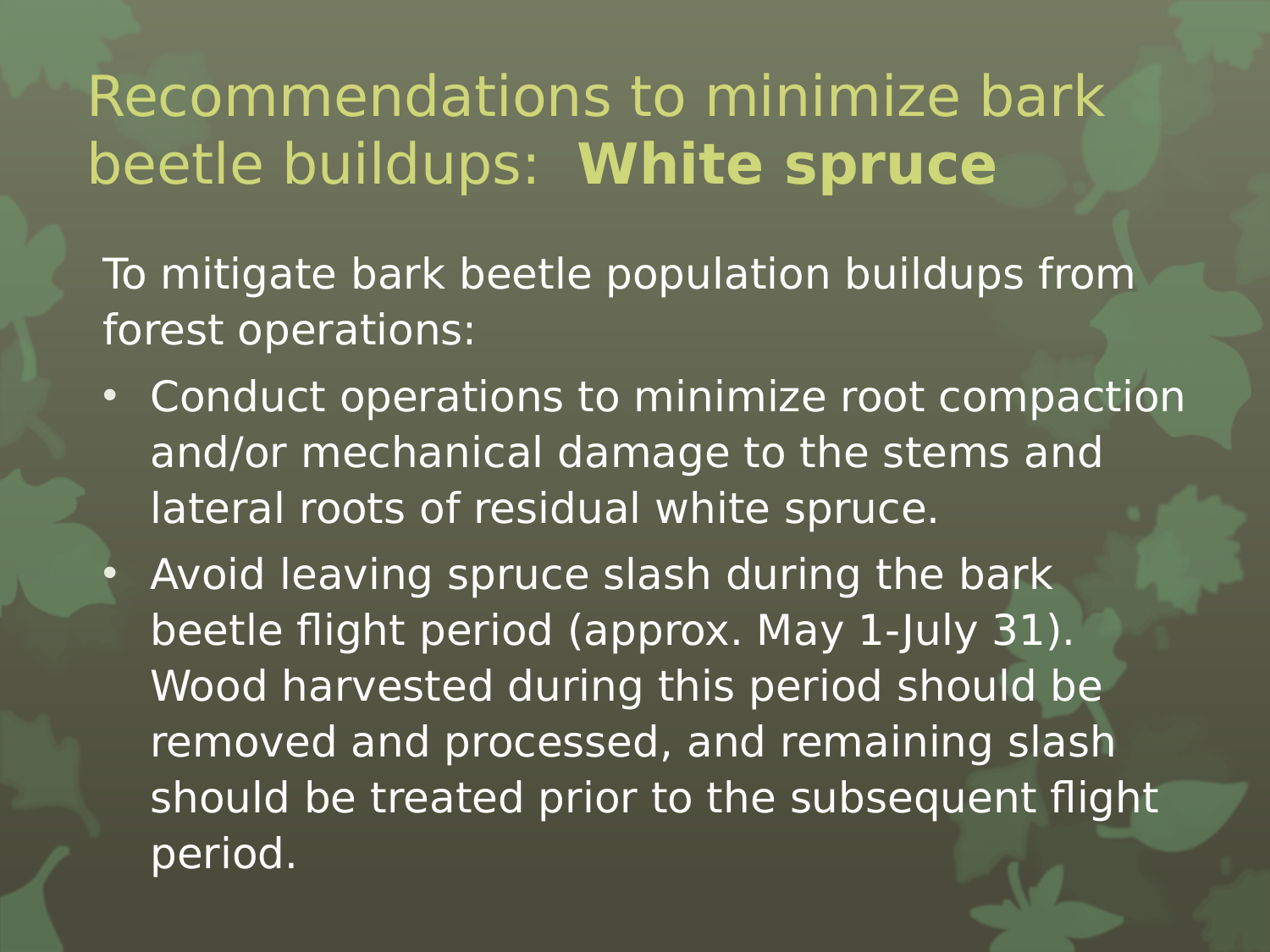

# Recommendations to minimize bark beetle buildups:  White spruce
To mitigate bark beetle population buildups from forest operations:
Conduct operations to minimize root compaction and/or mechanical damage to the stems and lateral roots of residual white spruce.
Avoid leaving spruce slash during the bark beetle flight period (approx. May 1-July 31).  Wood harvested during this period should be removed and processed, and remaining slash should be treated prior to the subsequent flight period.